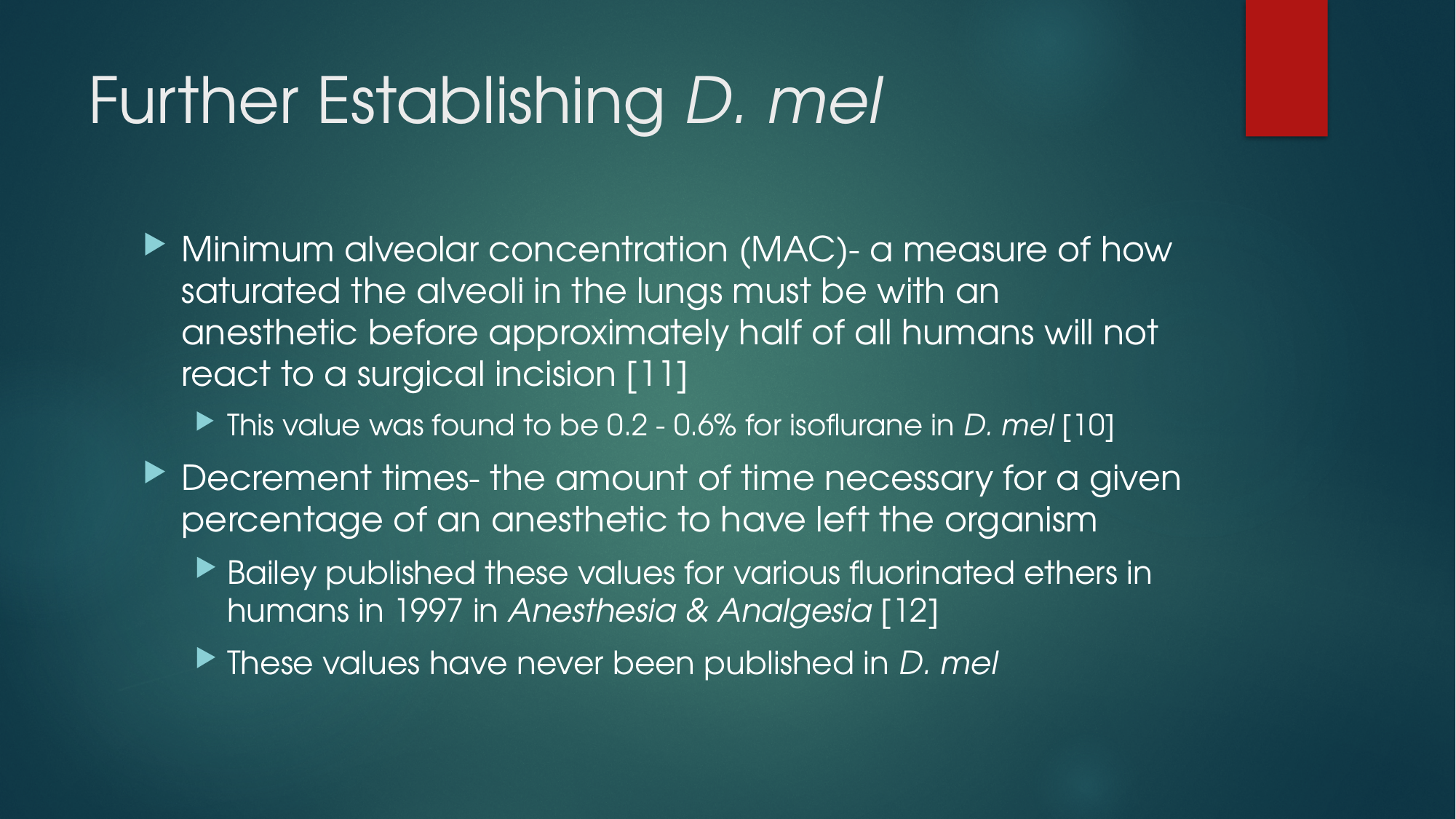

# Further Establishing D. mel
Minimum alveolar concentration (MAC)- a measure of how saturated the alveoli in the lungs must be with an anesthetic before approximately half of all humans will not react to a surgical incision [11]
This value was found to be 0.2 - 0.6% for isoflurane in D. mel [10]
Decrement times- the amount of time necessary for a given percentage of an anesthetic to have left the organism
Bailey published these values for various fluorinated ethers in humans in 1997 in Anesthesia & Analgesia [12]
These values have never been published in D. mel